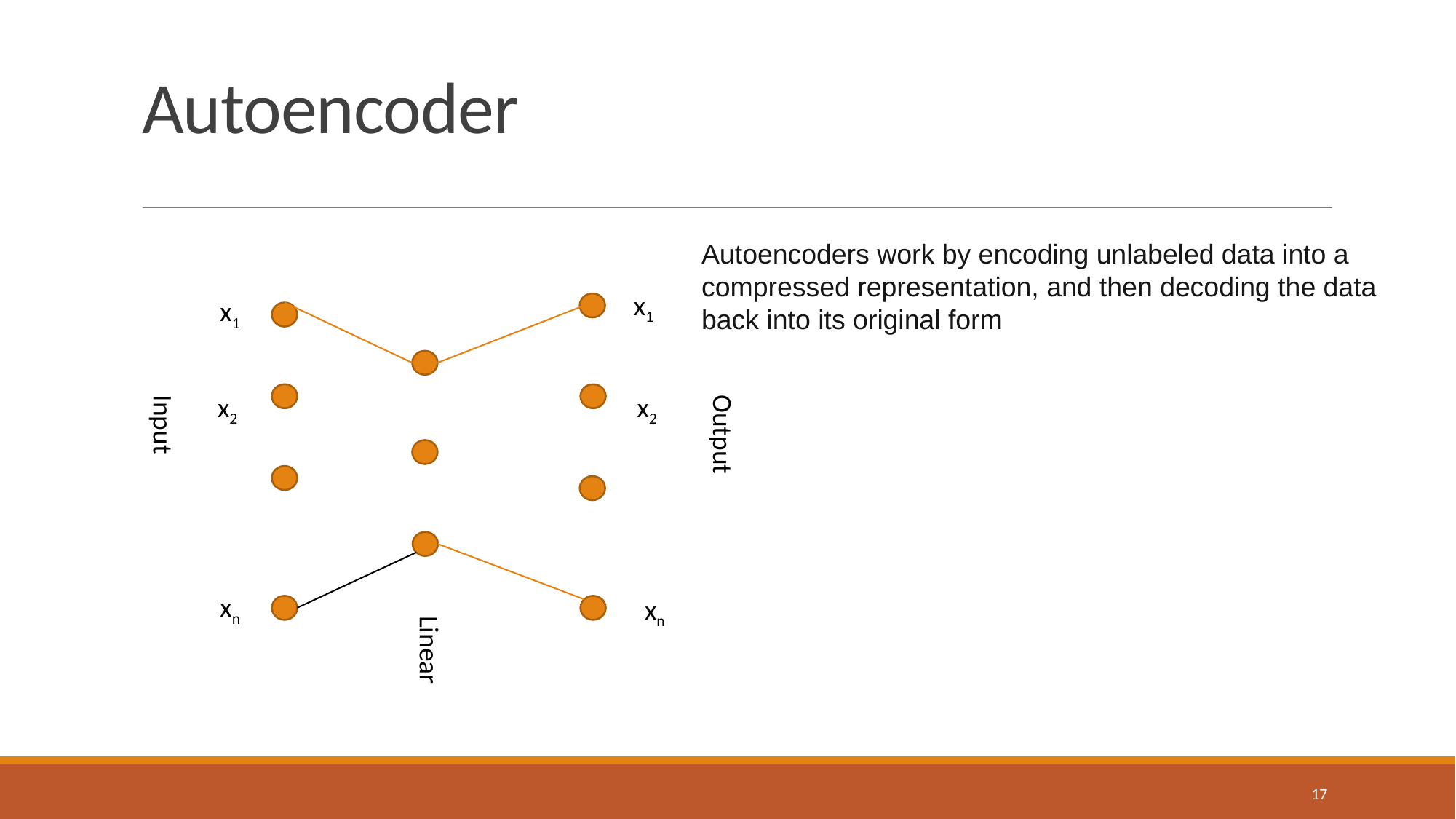

# Autoencoder
Autoencoders work by encoding unlabeled data into a compressed representation, and then decoding the data back into its original form
x1
x1

x2
x2

xn
xn

Input
Output
Linear
17